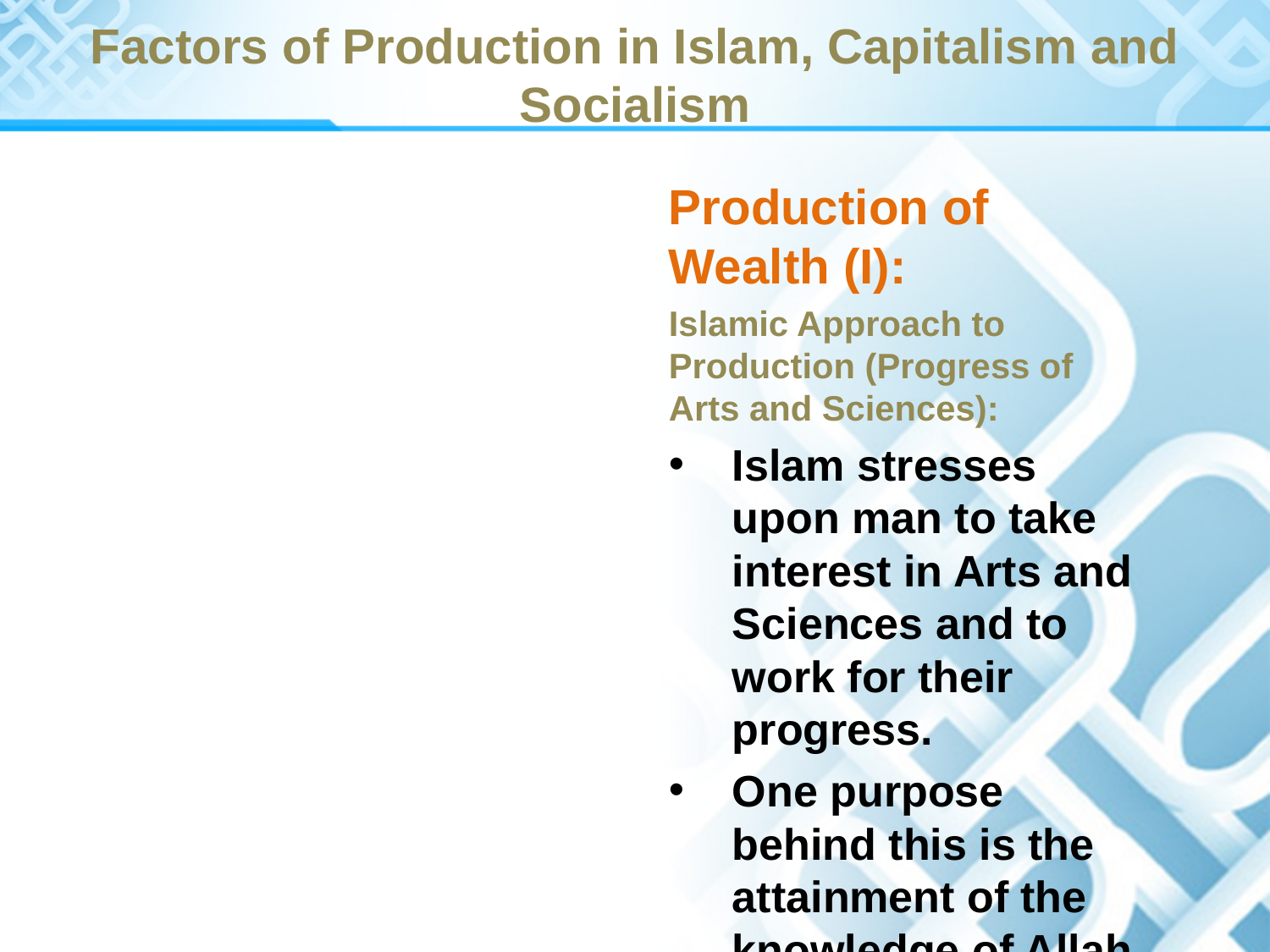

Factors of Production in Islam, Capitalism and Socialism
Production of Wealth (I):
Islamic Approach to Production (Progress of Arts and Sciences):
Islam stresses upon man to take interest in Arts and Sciences and to work for their progress.
One purpose behind this is the attainment of the knowledge of Allah.